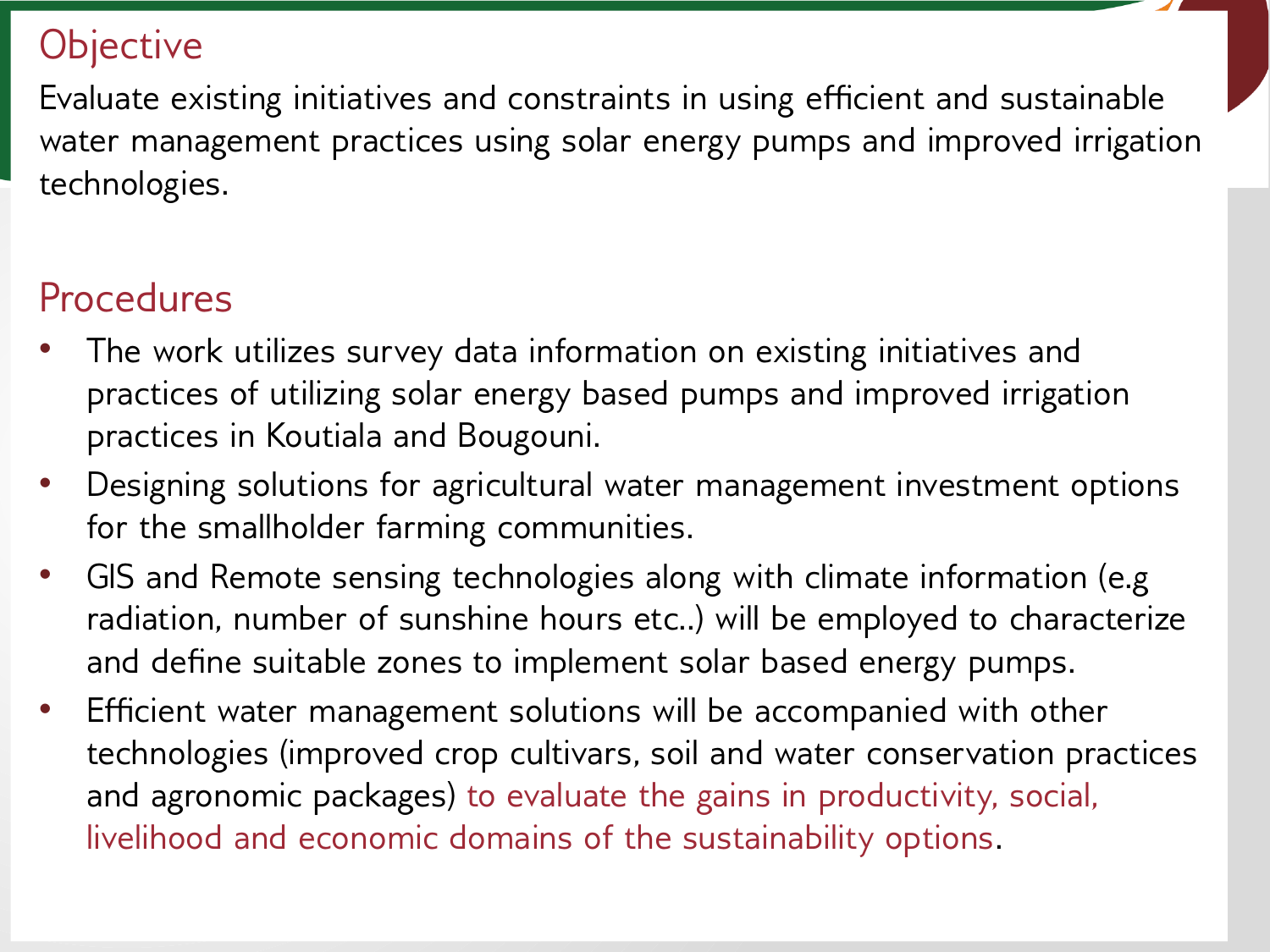

Objective
Evaluate existing initiatives and constraints in using efficient and sustainable water management practices using solar energy pumps and improved irrigation technologies.

Procedures
The work utilizes survey data information on existing initiatives and practices of utilizing solar energy based pumps and improved irrigation practices in Koutiala and Bougouni.
Designing solutions for agricultural water management investment options for the smallholder farming communities.
GIS and Remote sensing technologies along with climate information (e.g radiation, number of sunshine hours etc..) will be employed to characterize and define suitable zones to implement solar based energy pumps.
Efficient water management solutions will be accompanied with other technologies (improved crop cultivars, soil and water conservation practices and agronomic packages) to evaluate the gains in productivity, social, livelihood and economic domains of the sustainability options.